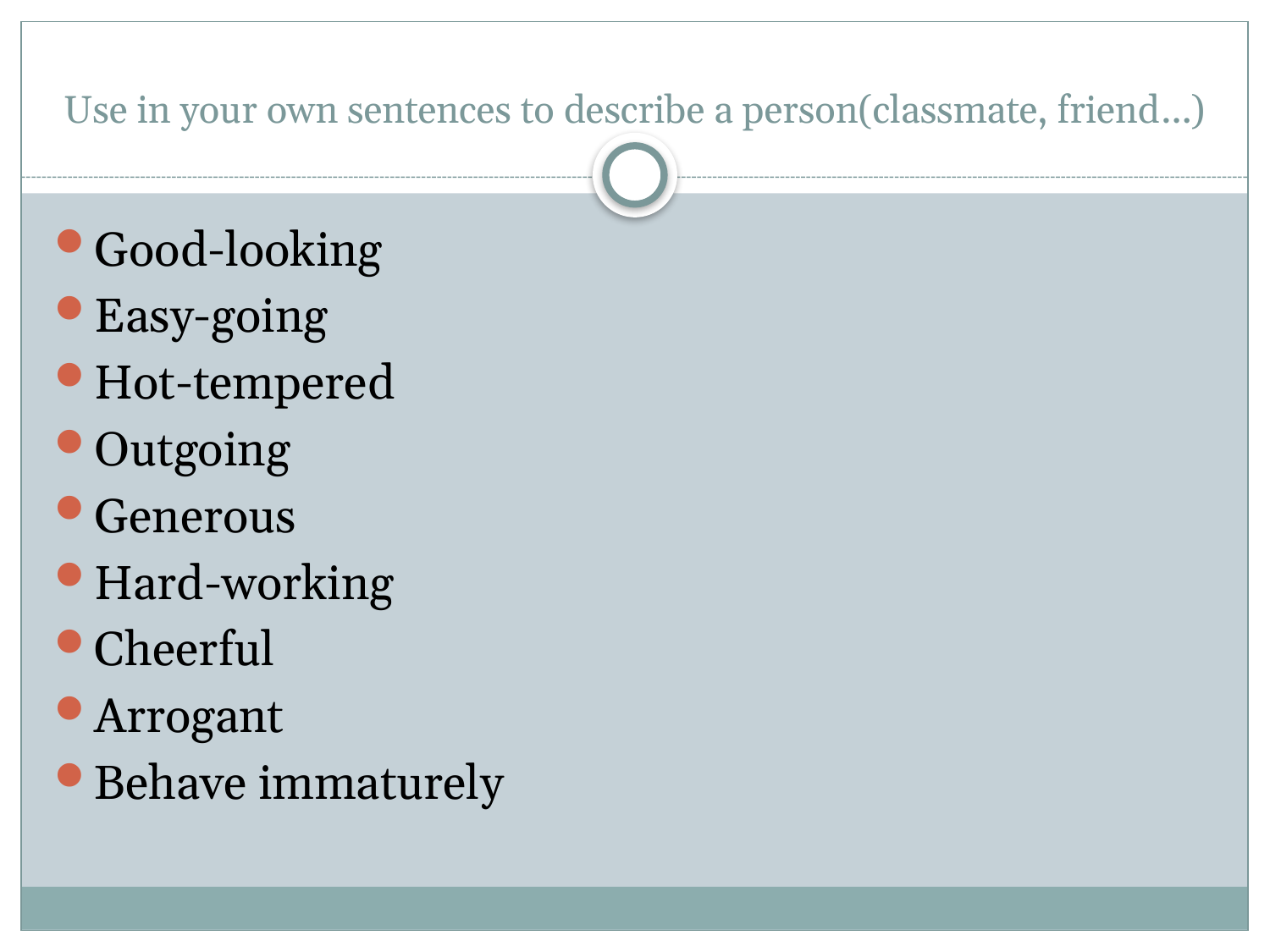

# Use in your own sentences to describe a person(classmate, friend…)
Good-looking
Easy-going
Hot-tempered
Outgoing
Generous
Hard-working
Cheerful
Arrogant
Behave immaturely